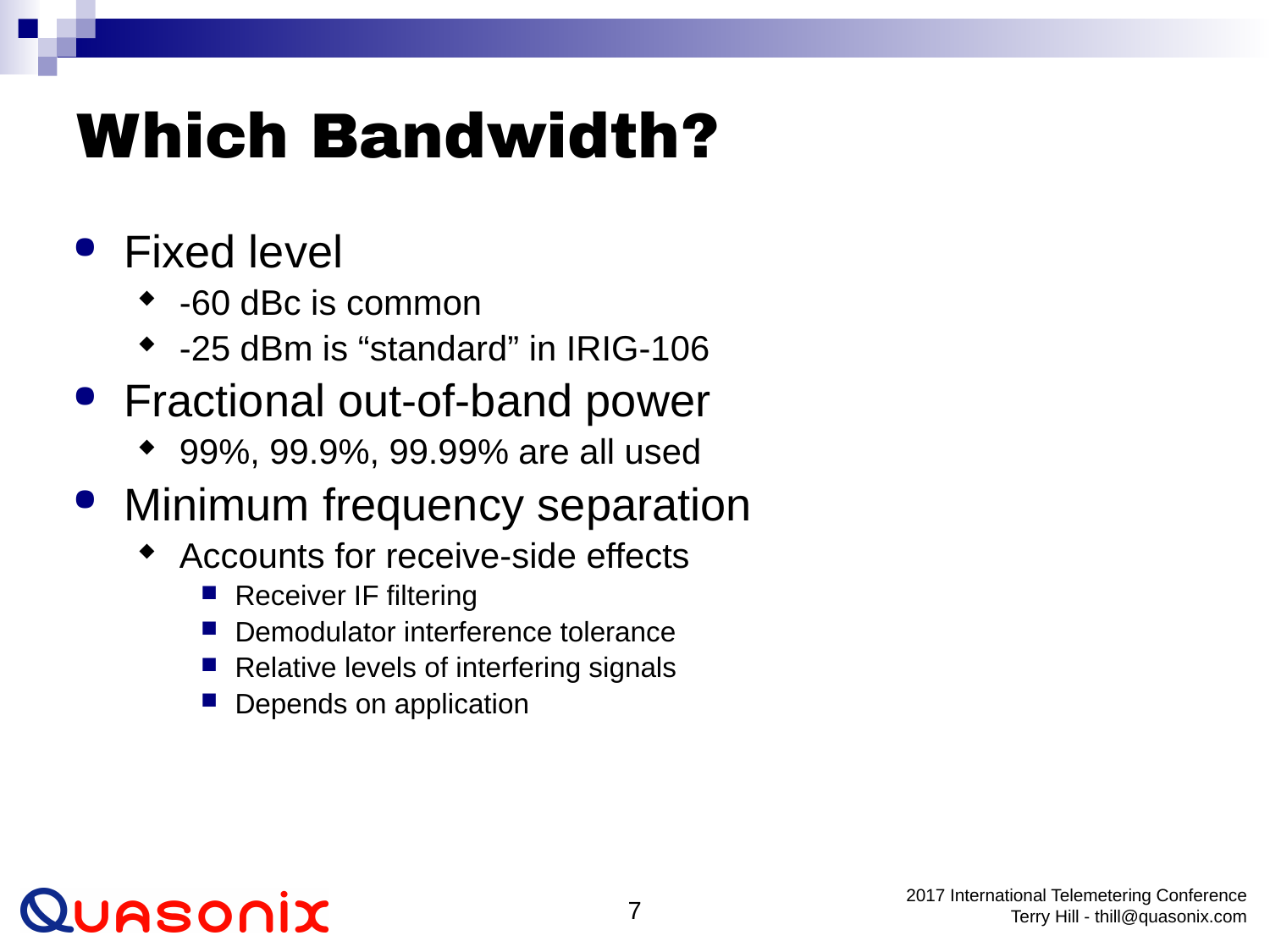

# Which Bandwidth?
Fixed level
-60 dBc is common
-25 dBm is “standard” in IRIG-106
Fractional out-of-band power
99%, 99.9%, 99.99% are all used
Minimum frequency separation
Accounts for receive-side effects
Receiver IF filtering
Demodulator interference tolerance
Relative levels of interfering signals
Depends on application